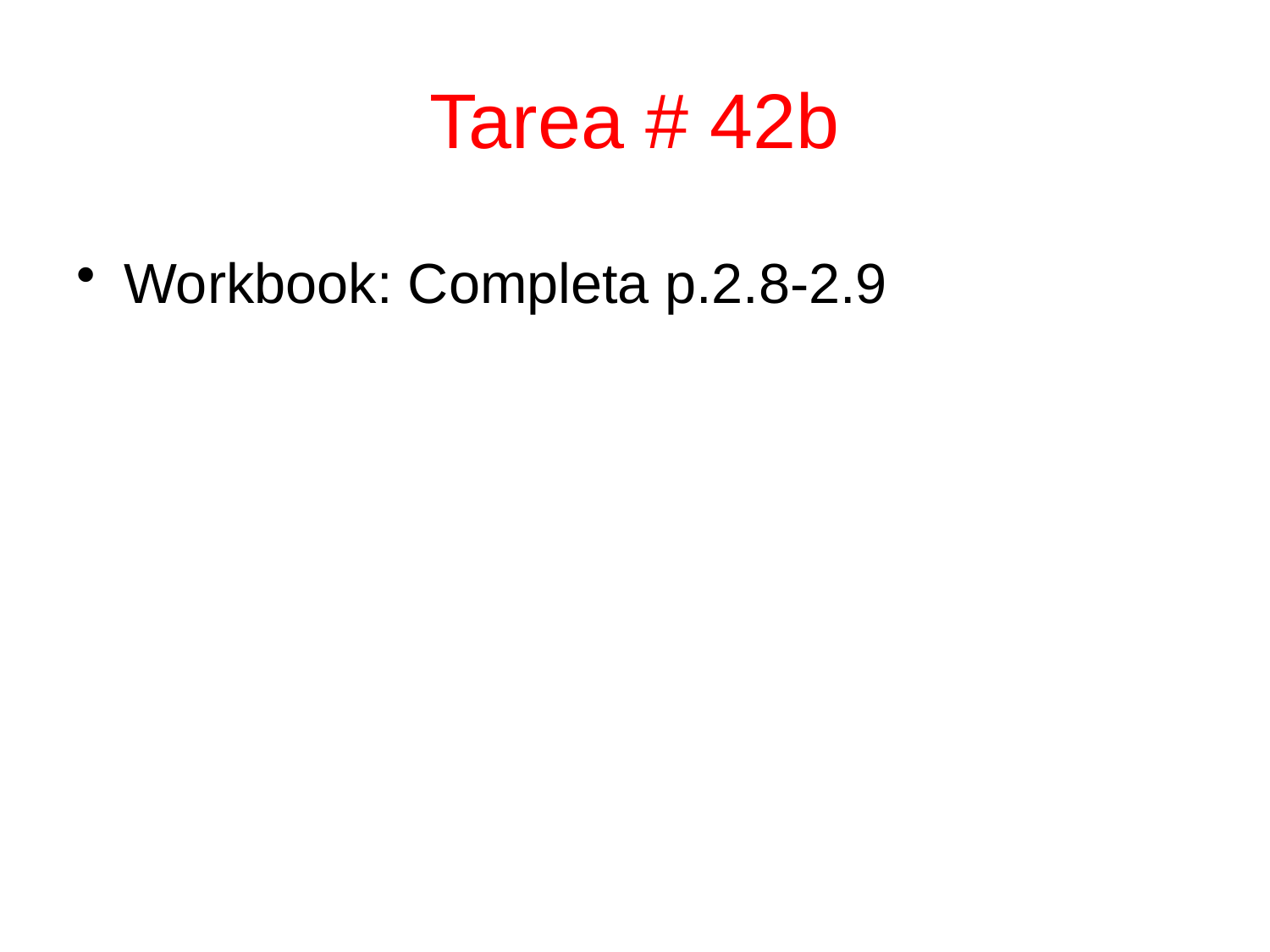

# Tarea # 42b

Workbook: Completa p.2.8-2.9